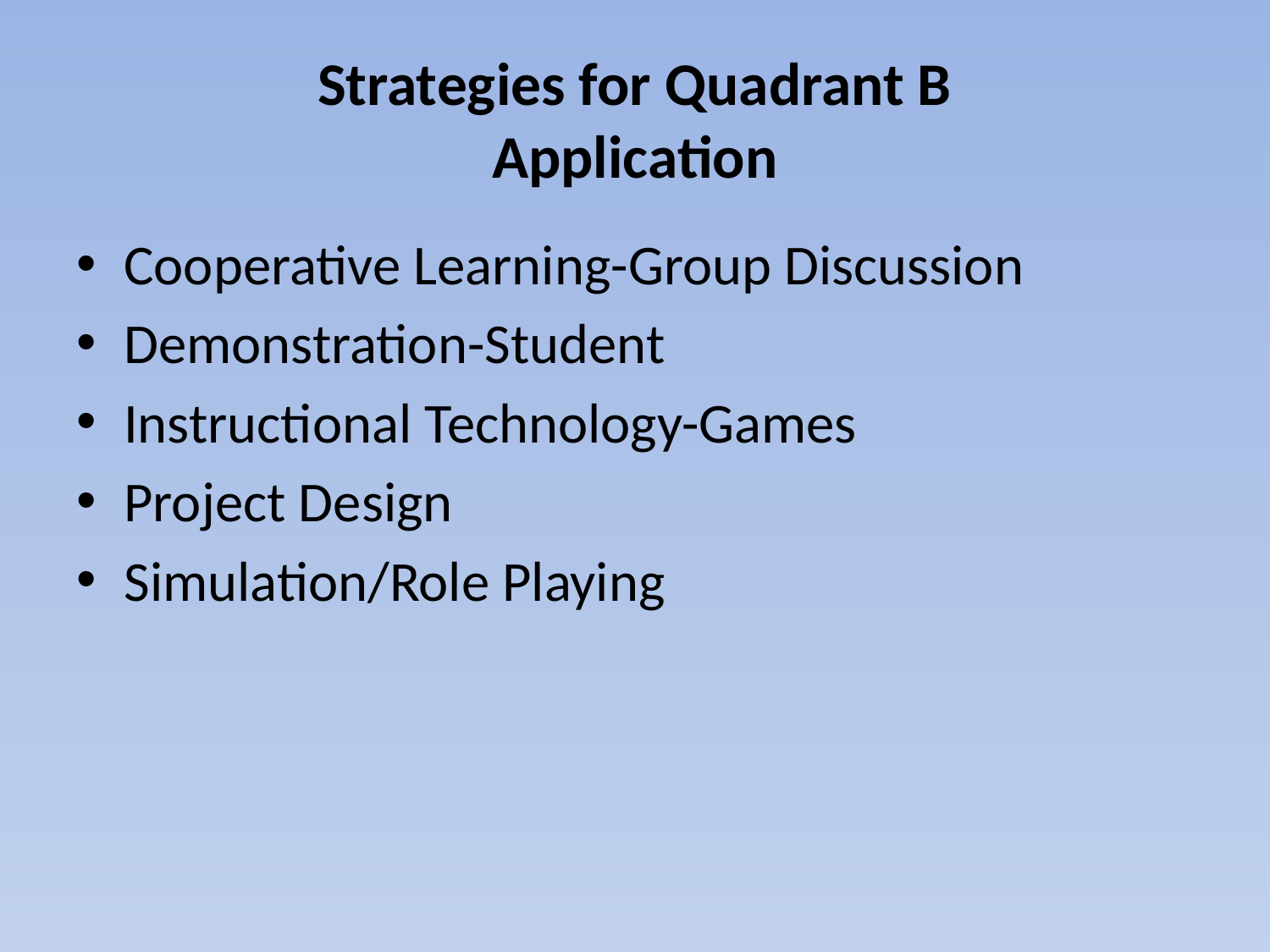

# Strategies for Quadrant B Application
Cooperative Learning-Group Discussion
Demonstration-Student
Instructional Technology-Games
Project Design
Simulation/Role Playing